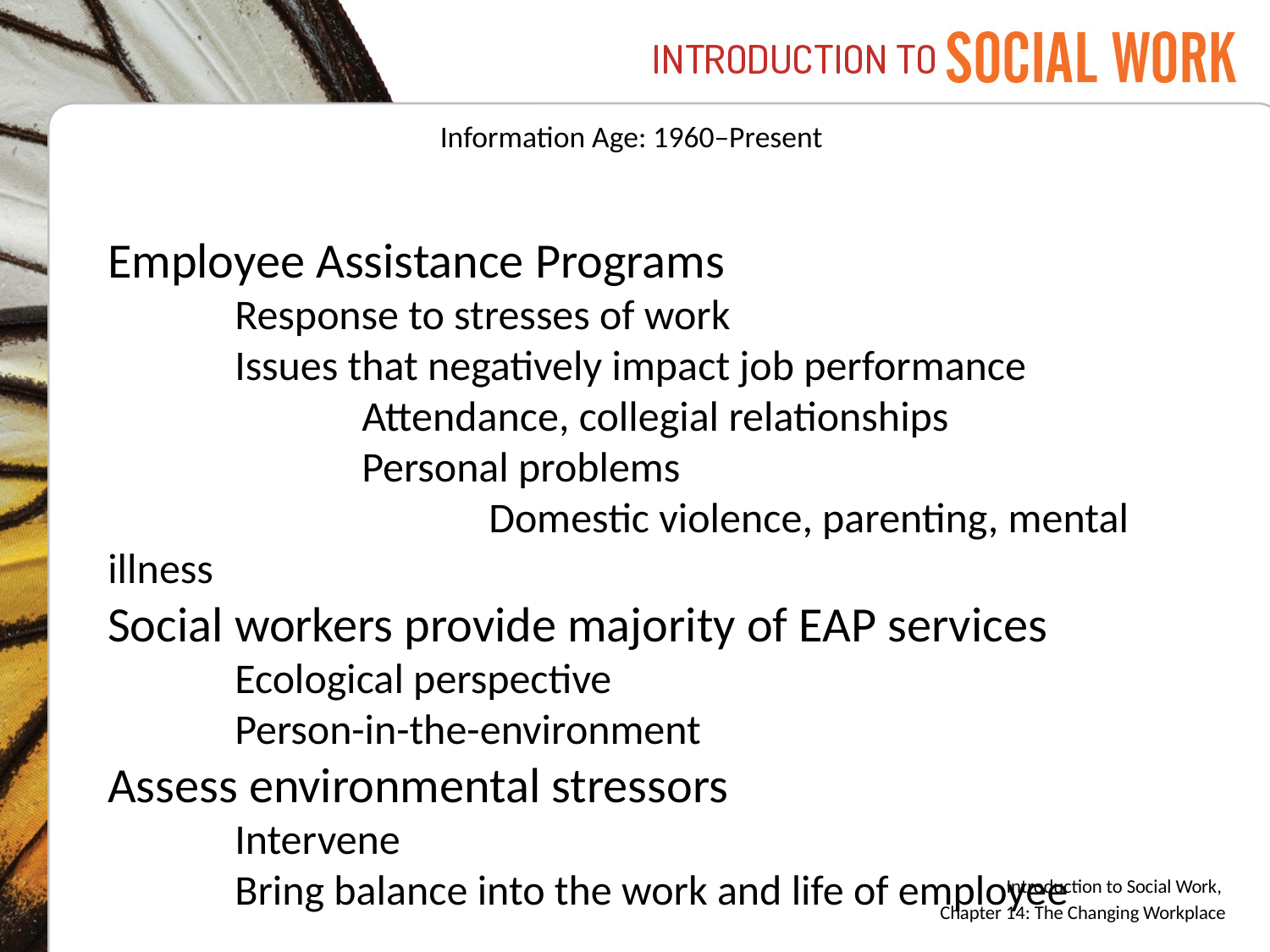

# Information Age: 1960–Present
Employee Assistance Programs
	Response to stresses of work
	Issues that negatively impact job performance
		Attendance, collegial relationships
		Personal problems
			Domestic violence, parenting, mental illness
Social workers provide majority of EAP services
	Ecological perspective
	Person-in-the-environment
Assess environmental stressors
	Intervene
	Bring balance into the work and life of employee

Introduction to Social Work,
Chapter 14: The Changing Workplace